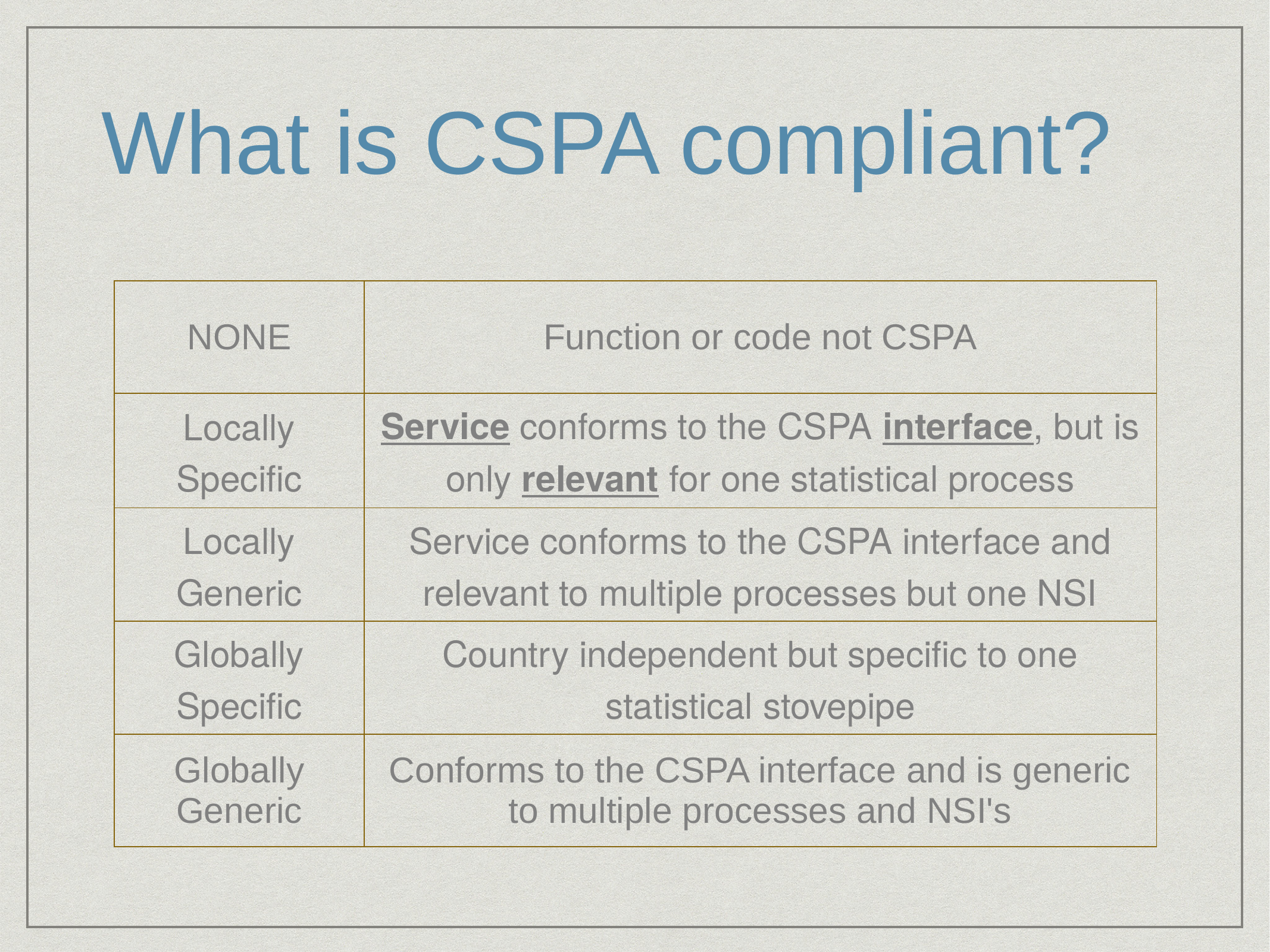

# What is CSPA compliant?
| NONE | Function or code not CSPA |
| --- | --- |
| Locally Specific | Service conforms to the CSPA interface, but is only relevant for one statistical process |
| Locally Generic | Service conforms to the CSPA interface and relevant to multiple processes but one NSI |
| Globally Specific | Country independent but specific to one statistical stovepipe |
| Globally Generic | Conforms to the CSPA interface and is generic to multiple processes and NSI's |